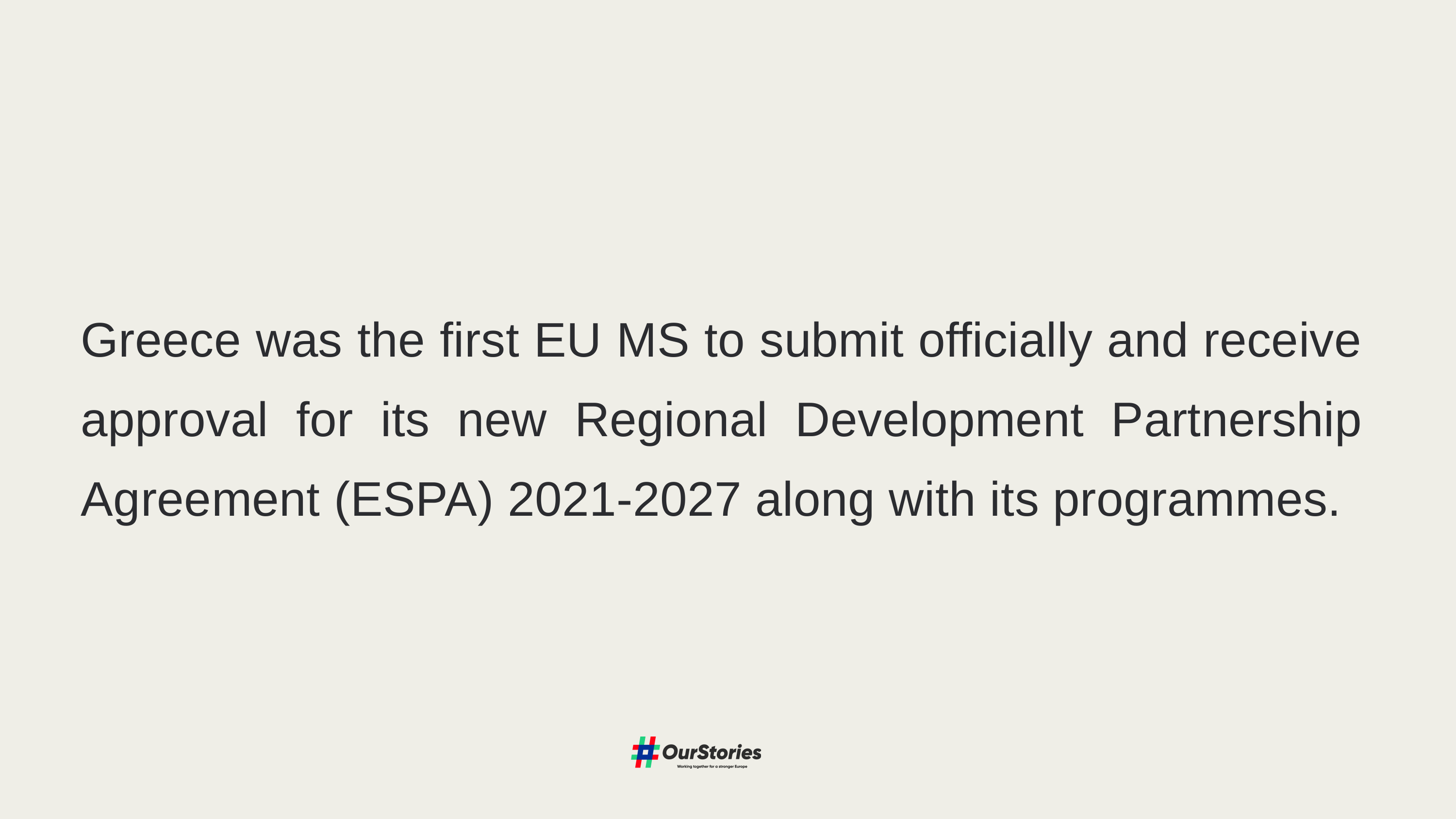

Greece was the first EU MS to submit officially and receive approval for its new Regional Development Partnership Agreement (ESPA) 2021-2027 along with its programmes.